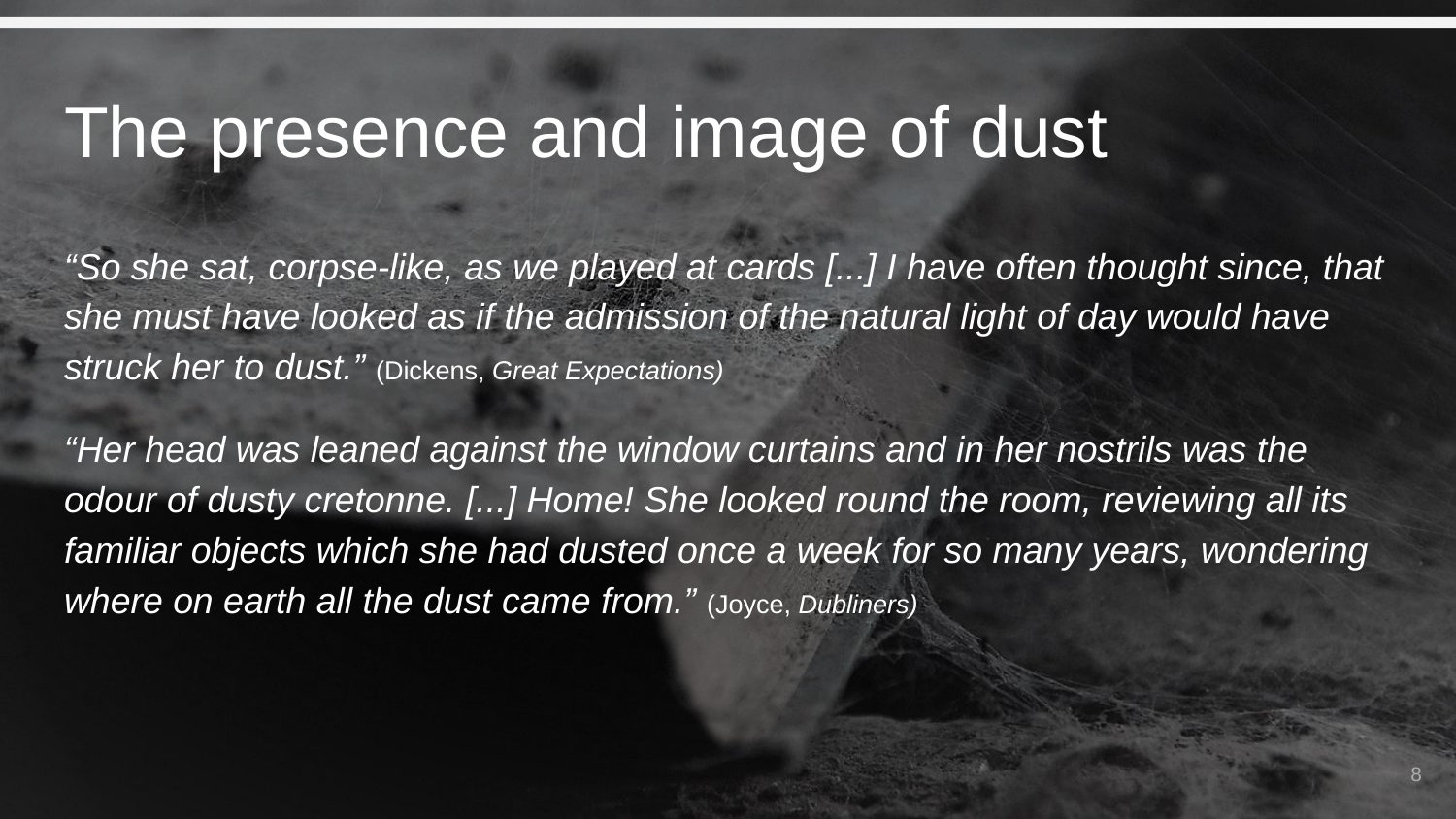

# The presence and image of dust
“So she sat, corpse-like, as we played at cards [...] I have often thought since, that she must have looked as if the admission of the natural light of day would have struck her to dust.” (Dickens, Great Expectations)
“Her head was leaned against the window curtains and in her nostrils was the odour of dusty cretonne. [...] Home! She looked round the room, reviewing all its familiar objects which she had dusted once a week for so many years, wondering where on earth all the dust came from.” (Joyce, Dubliners)

8